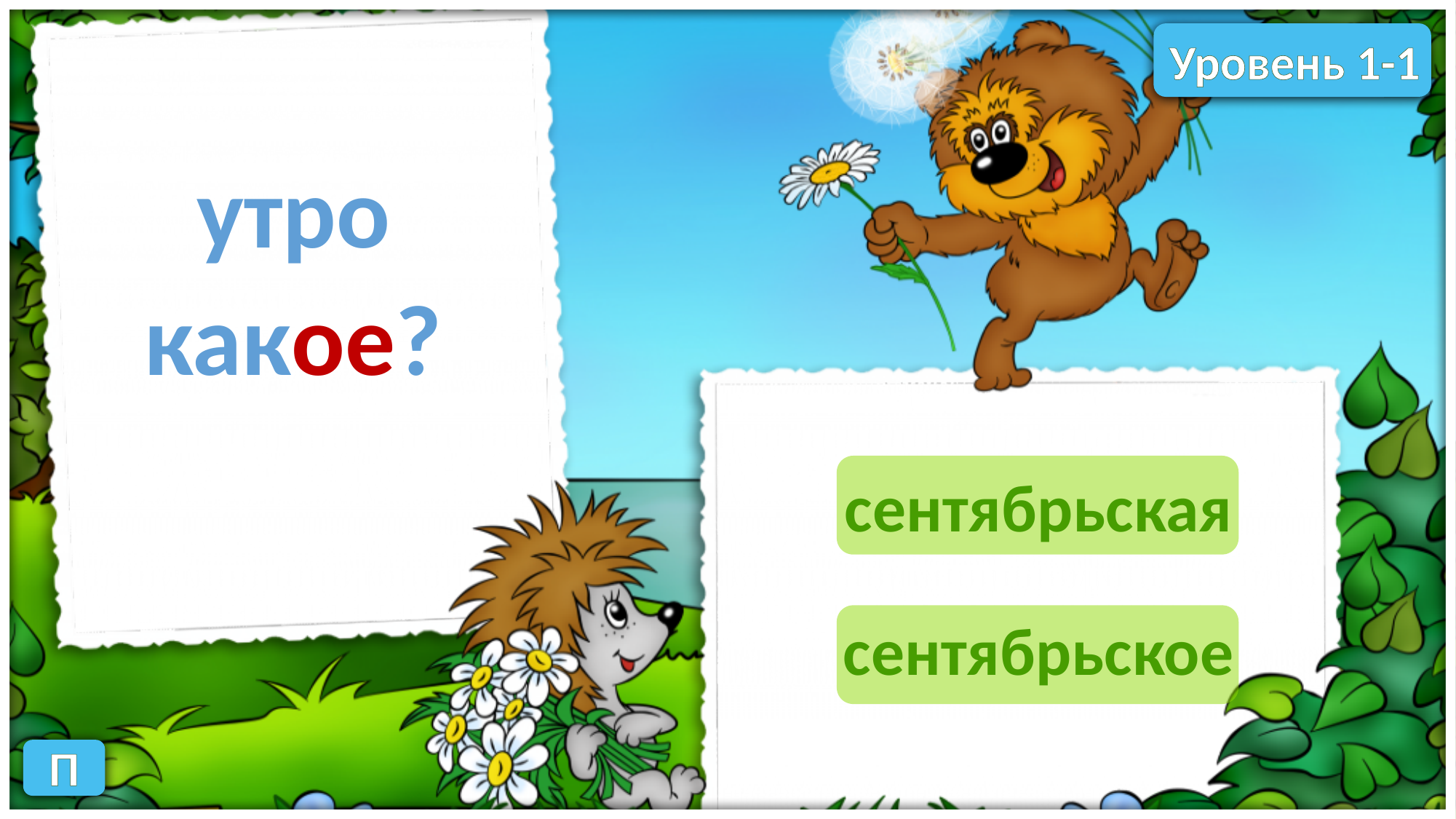

Уровень 1-1
утро
какое?

сентябрьская
сентябрьское

П